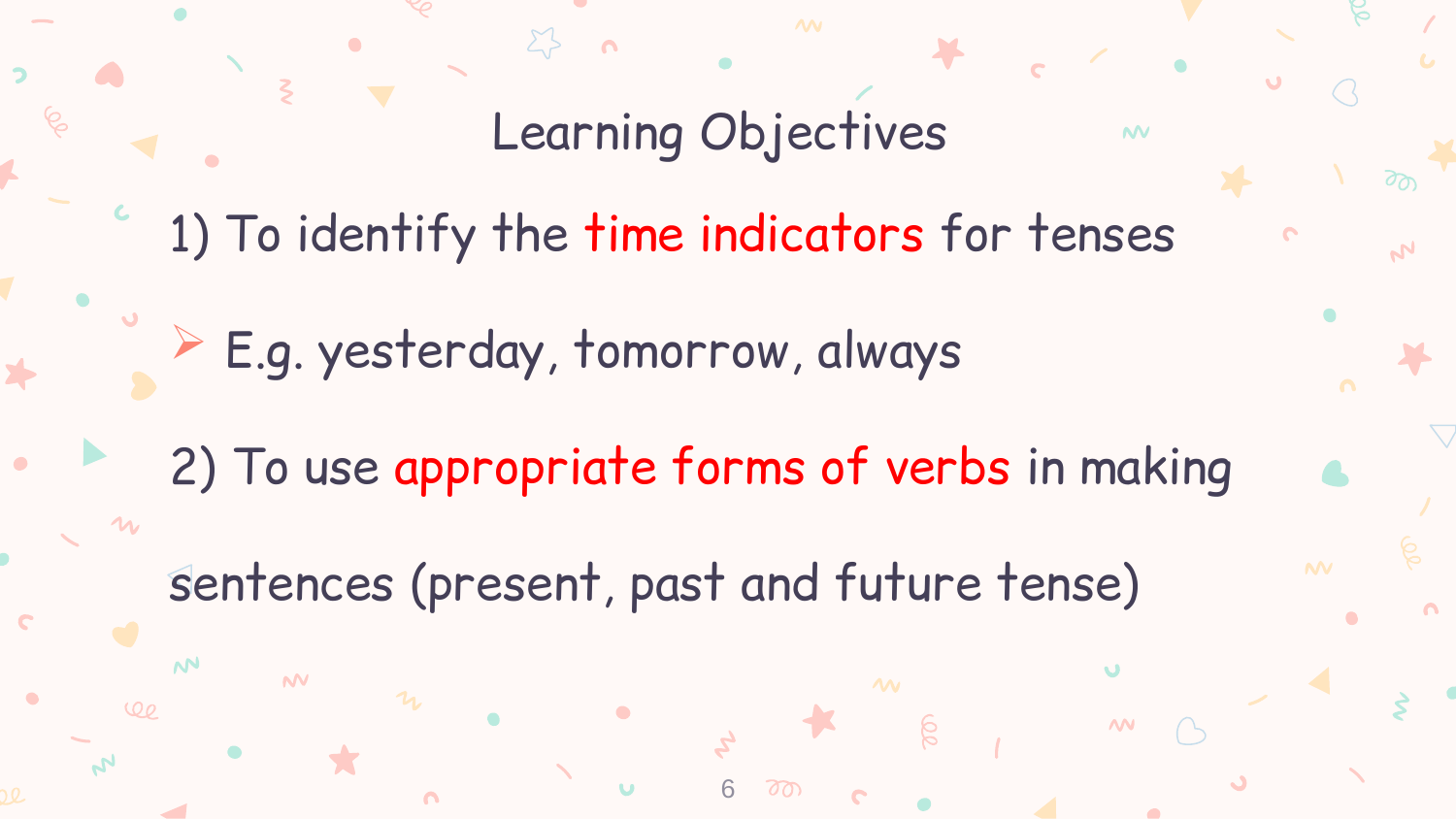

Learning Objectives
1) To identify the time indicators for tenses
E.g. yesterday, tomorrow, always
2) To use appropriate forms of verbs in making sentences (present, past and future tense)
6